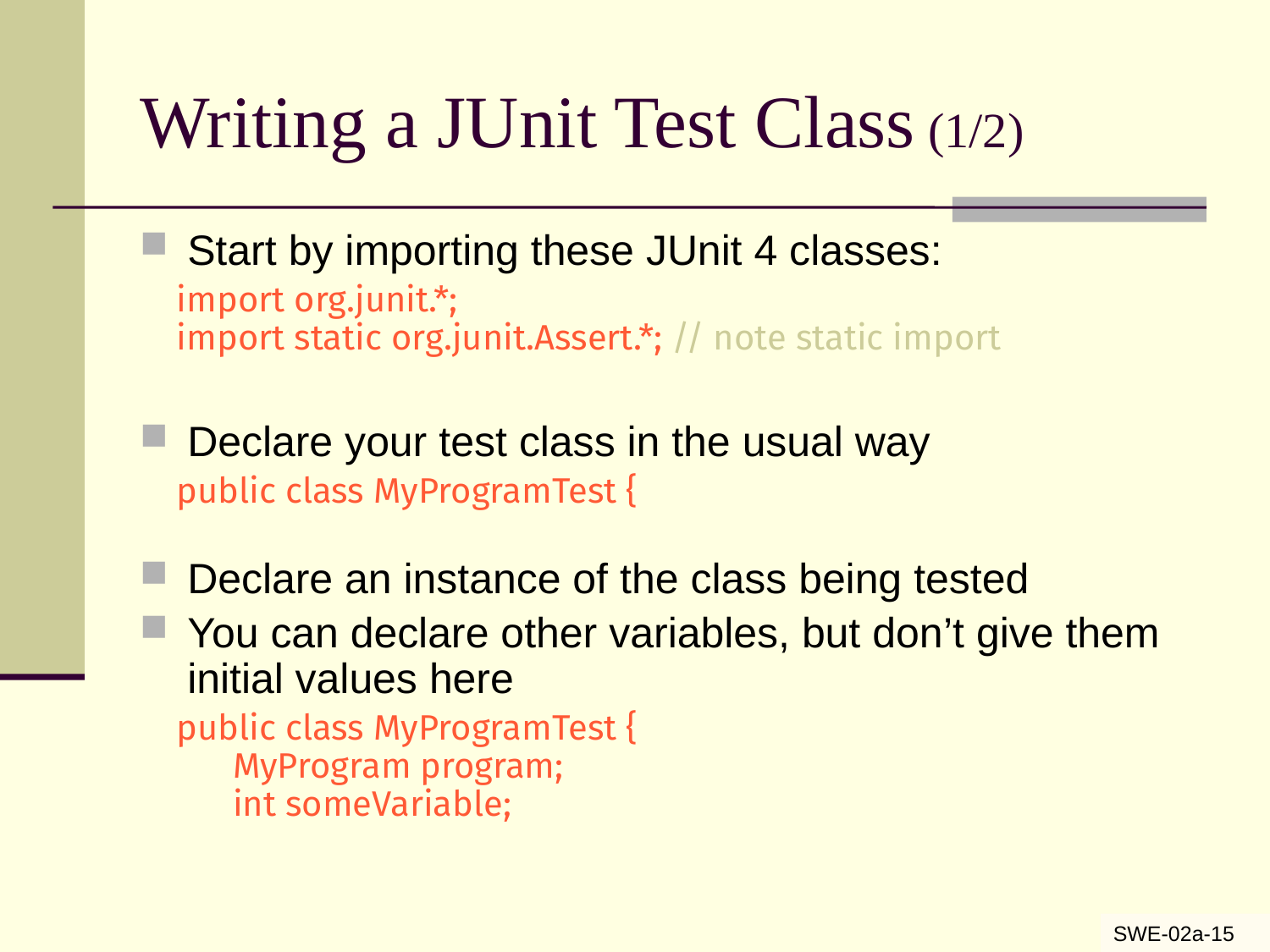

# Writing a JUnit Test Class (1/2)
Start by importing these JUnit 4 classes:
    import org.junit.*;
    import static org.junit.Assert.*; // note static import

Declare your test class in the usual way
    public class MyProgramTest {
Declare an instance of the class being tested
You can declare other variables, but don’t give them initial values here
    public class MyProgramTest {
          MyProgram program;
          int someVariable;